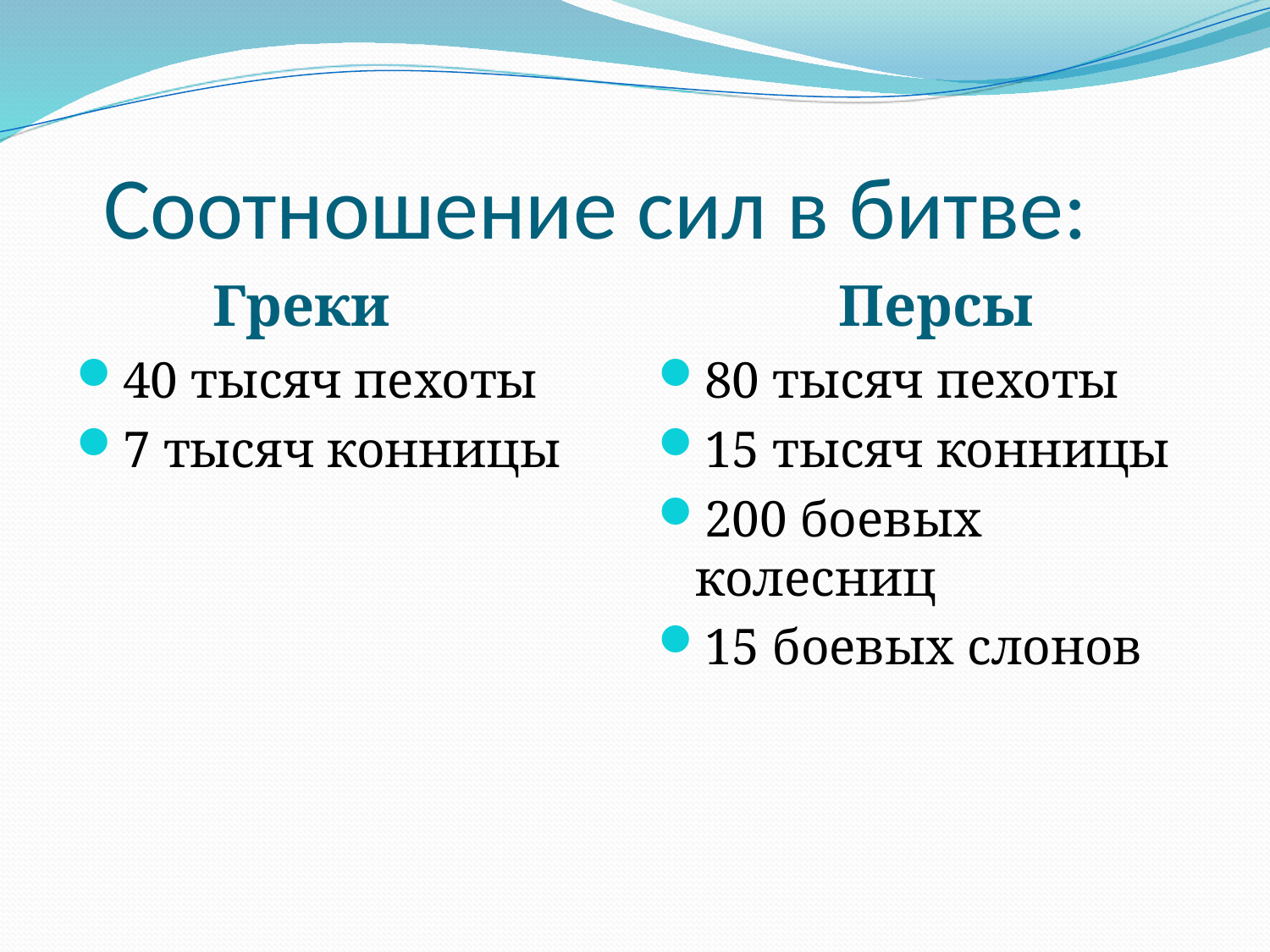

# Соотношение сил в битве:
             Греки
                 Персы
40 тысяч пехоты
7 тысяч конницы
80 тысяч пехоты
15 тысяч конницы
200 боевых колесниц
15 боевых слонов